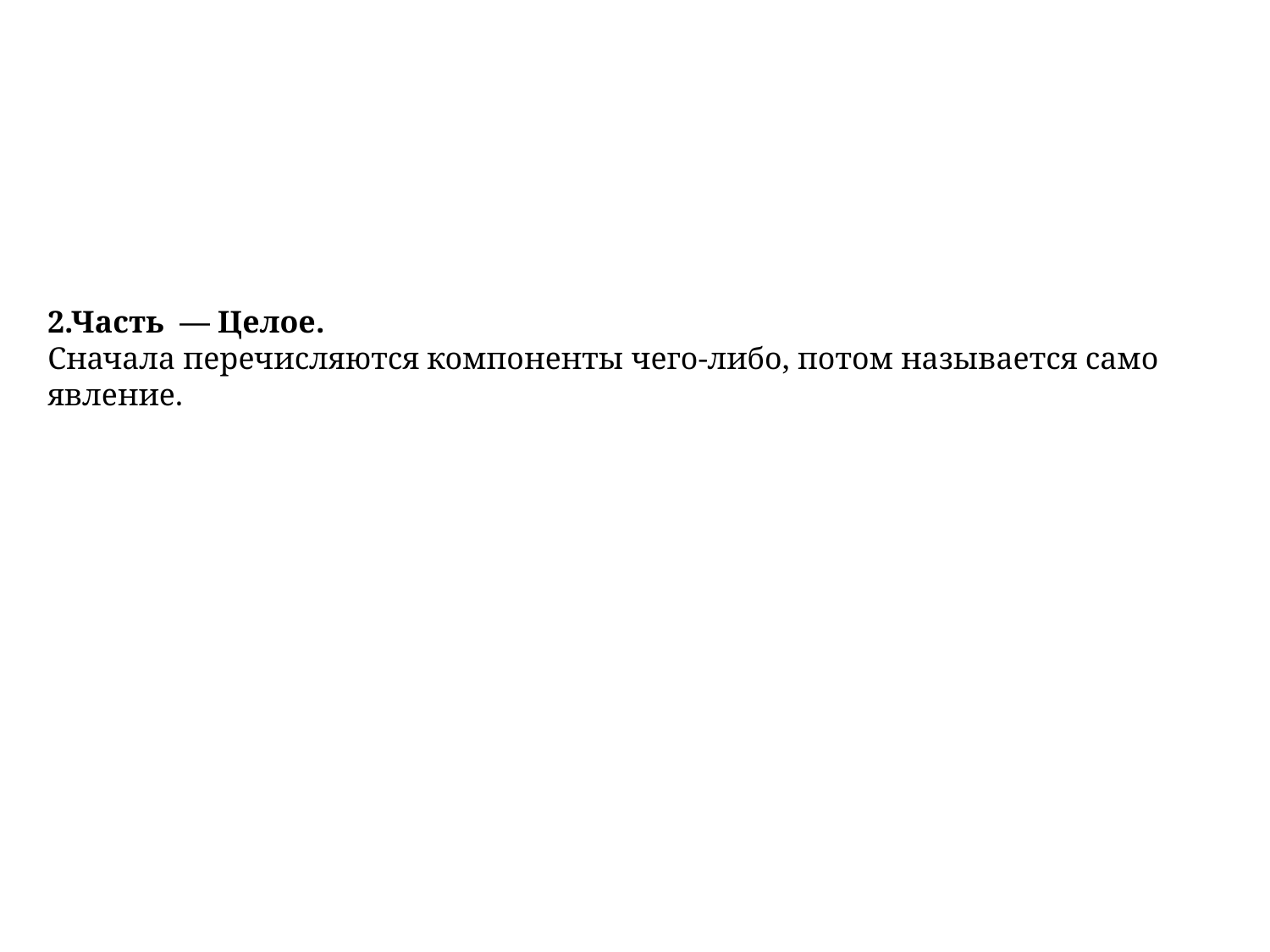

# 2.Часть  — Целое.  Сначала перечисляются компоненты чего-либо, потом называется само явление.